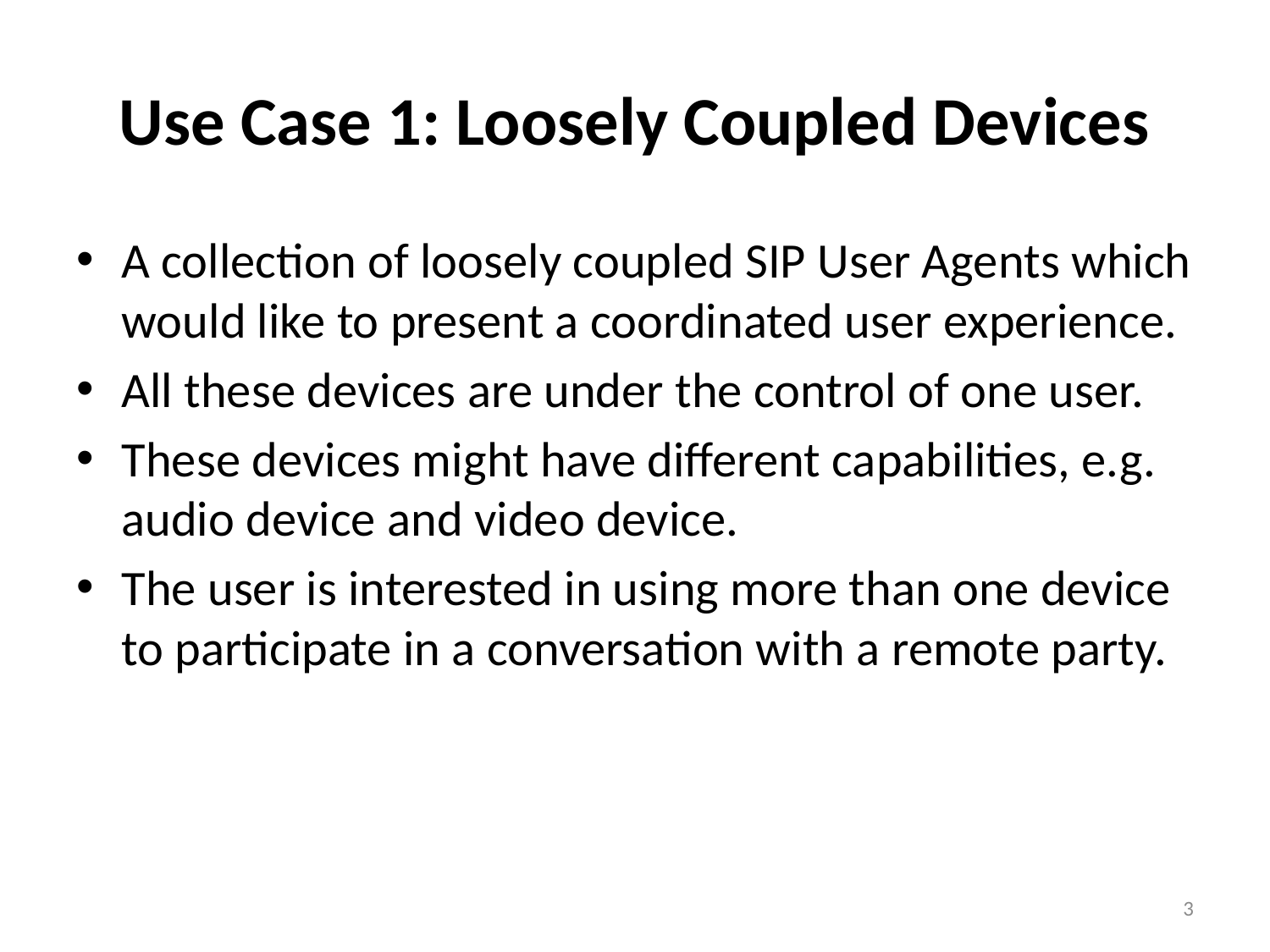

# Use Case 1: Loosely Coupled Devices
A collection of loosely coupled SIP User Agents which would like to present a coordinated user experience.
All these devices are under the control of one user.
These devices might have different capabilities, e.g. audio device and video device.
The user is interested in using more than one device to participate in a conversation with a remote party.
3